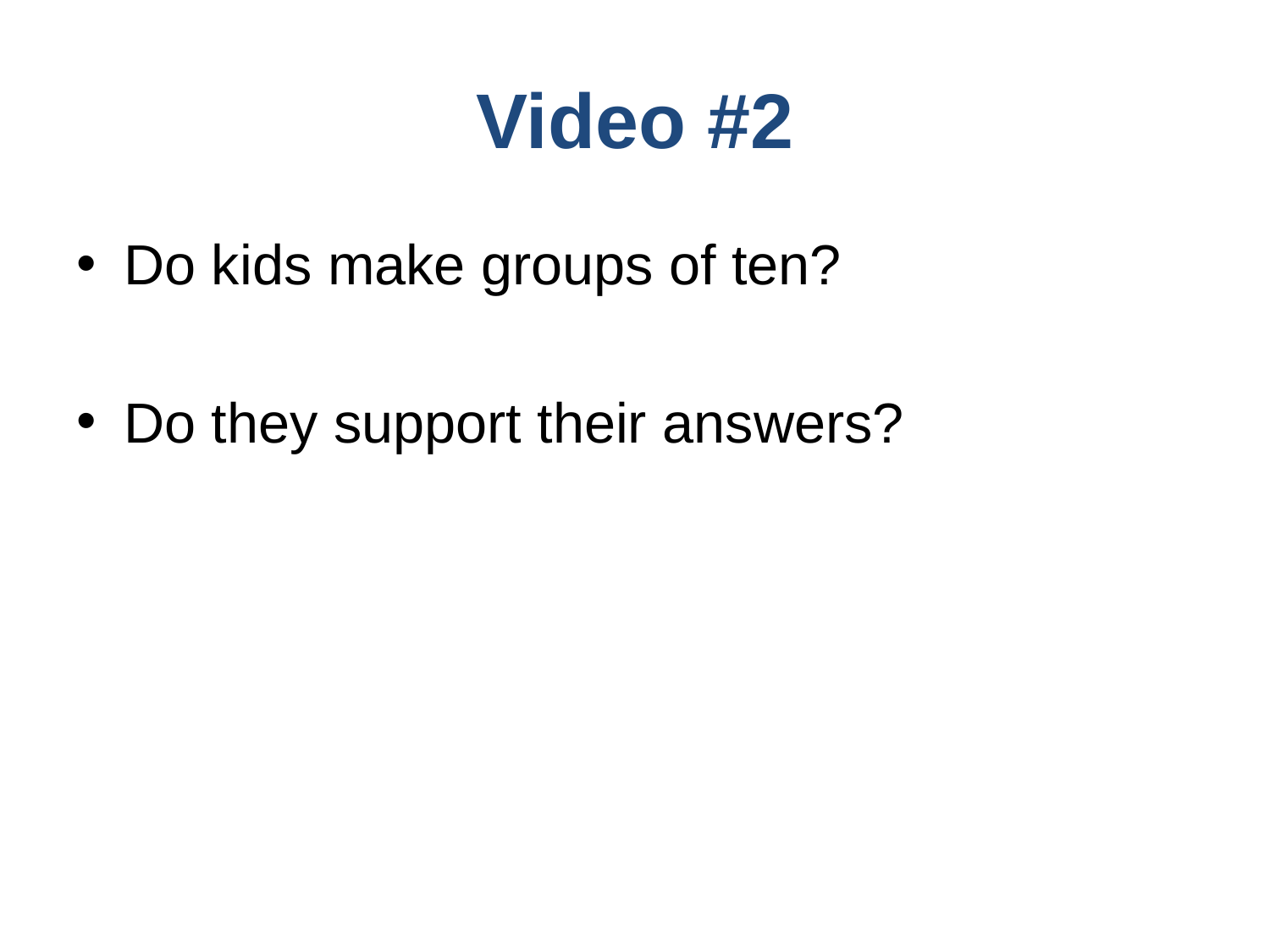

# Video #2
Do kids make groups of ten?

Do they support their answers?